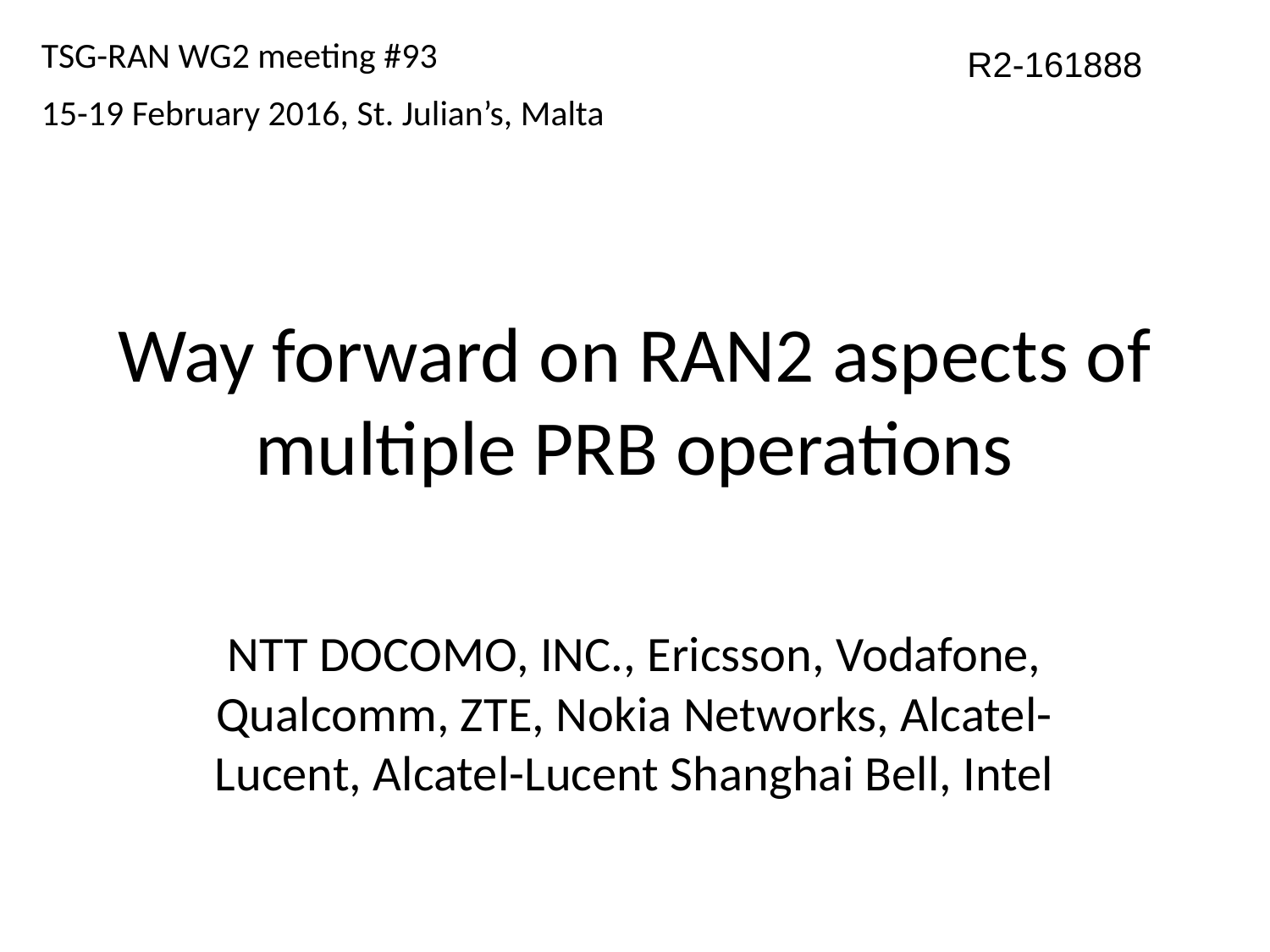

TSG-RAN WG2 meeting #93
15-19 February 2016, St. Julian’s, Malta
R2-161888
# Way forward on RAN2 aspects of multiple PRB operations
NTT DOCOMO, INC., Ericsson, Vodafone, Qualcomm, ZTE, Nokia Networks, Alcatel-Lucent, Alcatel-Lucent Shanghai Bell, Intel